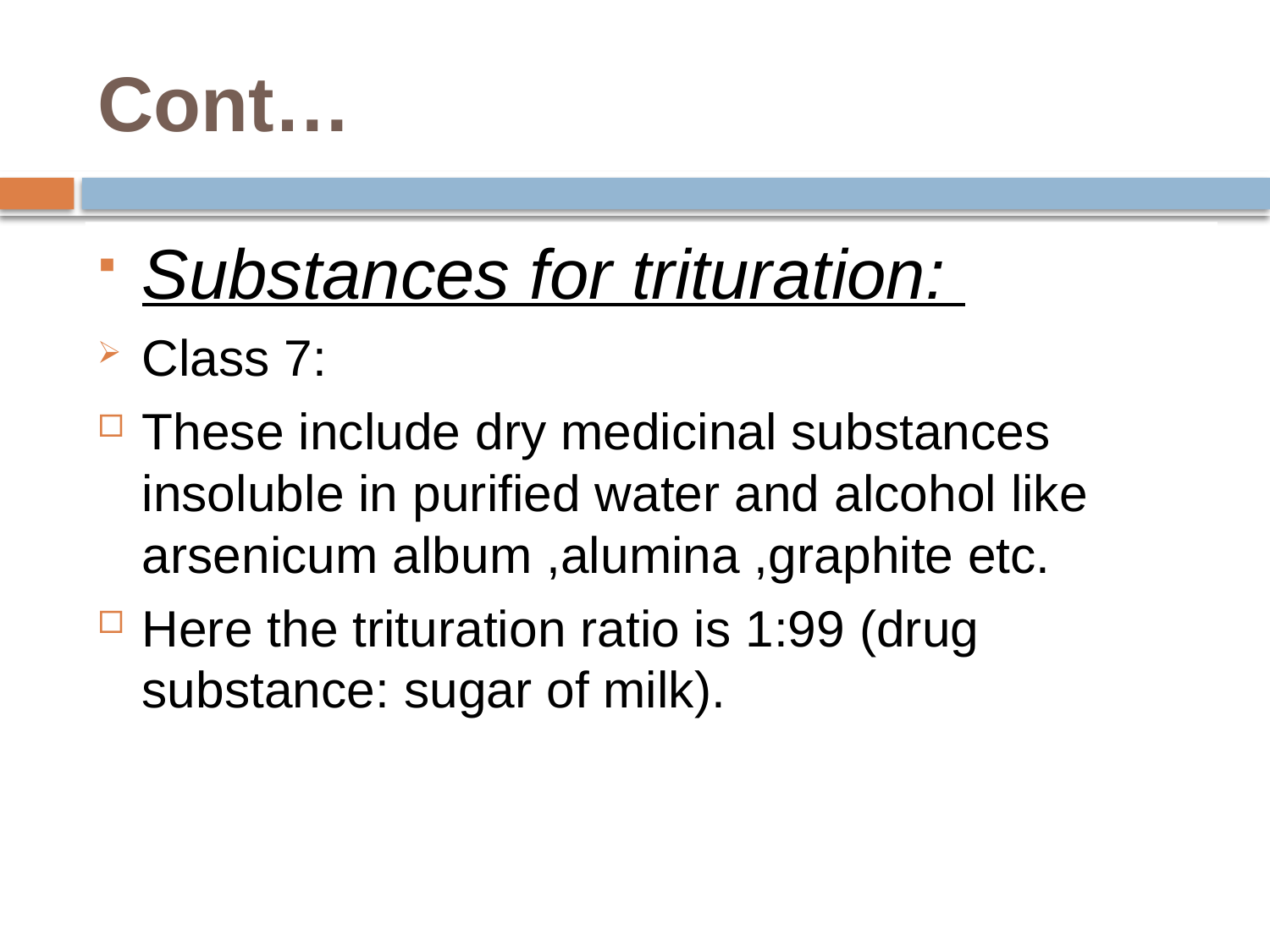

# Cont…
Substances for trituration:
Class 7:
These include dry medicinal substances insoluble in purified water and alcohol like arsenicum album ,alumina ,graphite etc.
Here the trituration ratio is 1:99 (drug substance: sugar of milk).